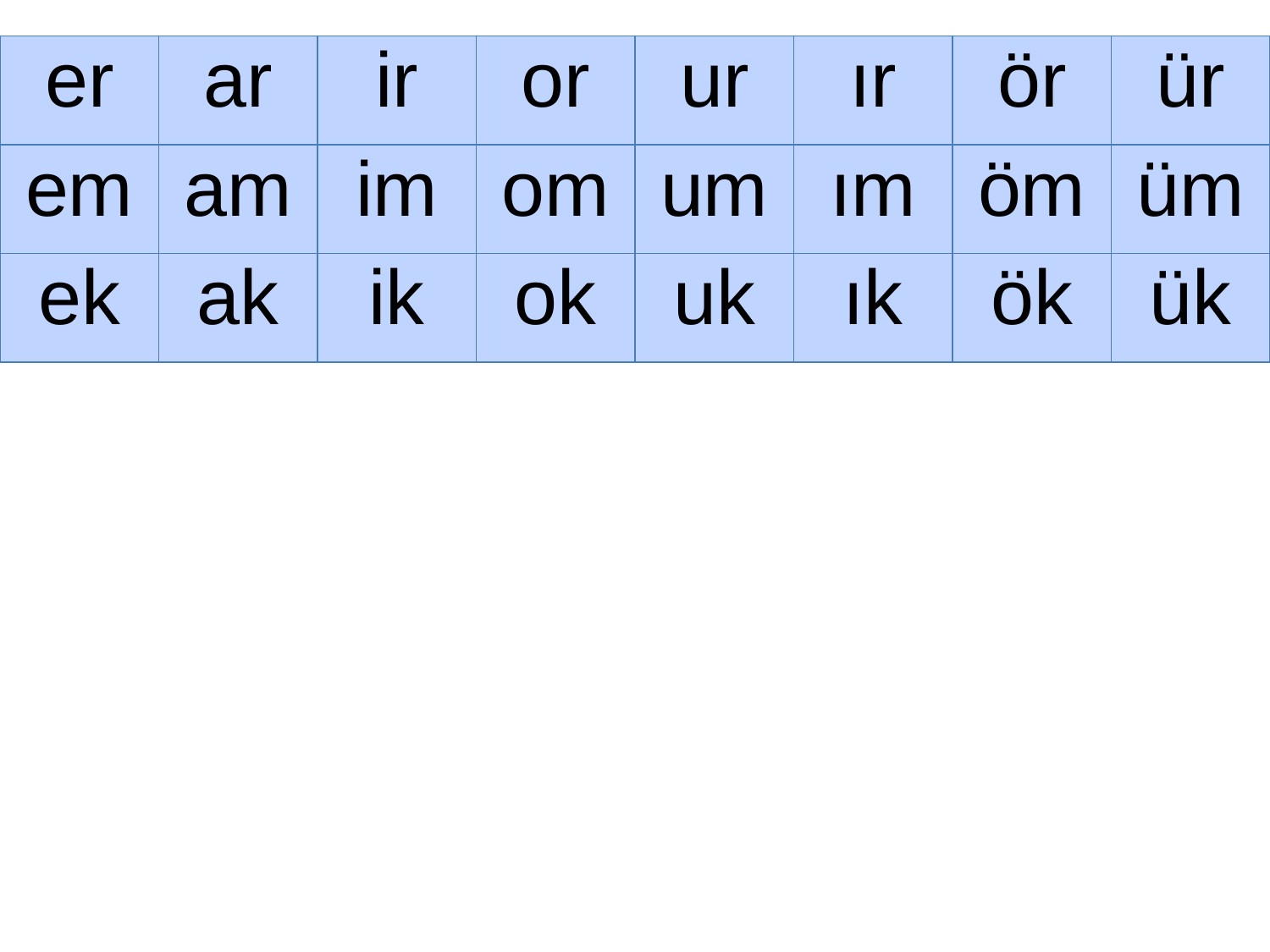

| er | ar | ir | or | ur | ır | ör | ür |
| --- | --- | --- | --- | --- | --- | --- | --- |
| em | am | im | om | um | ım | öm | üm |
| ek | ak | ik | ok | uk | ık | ök | ük |